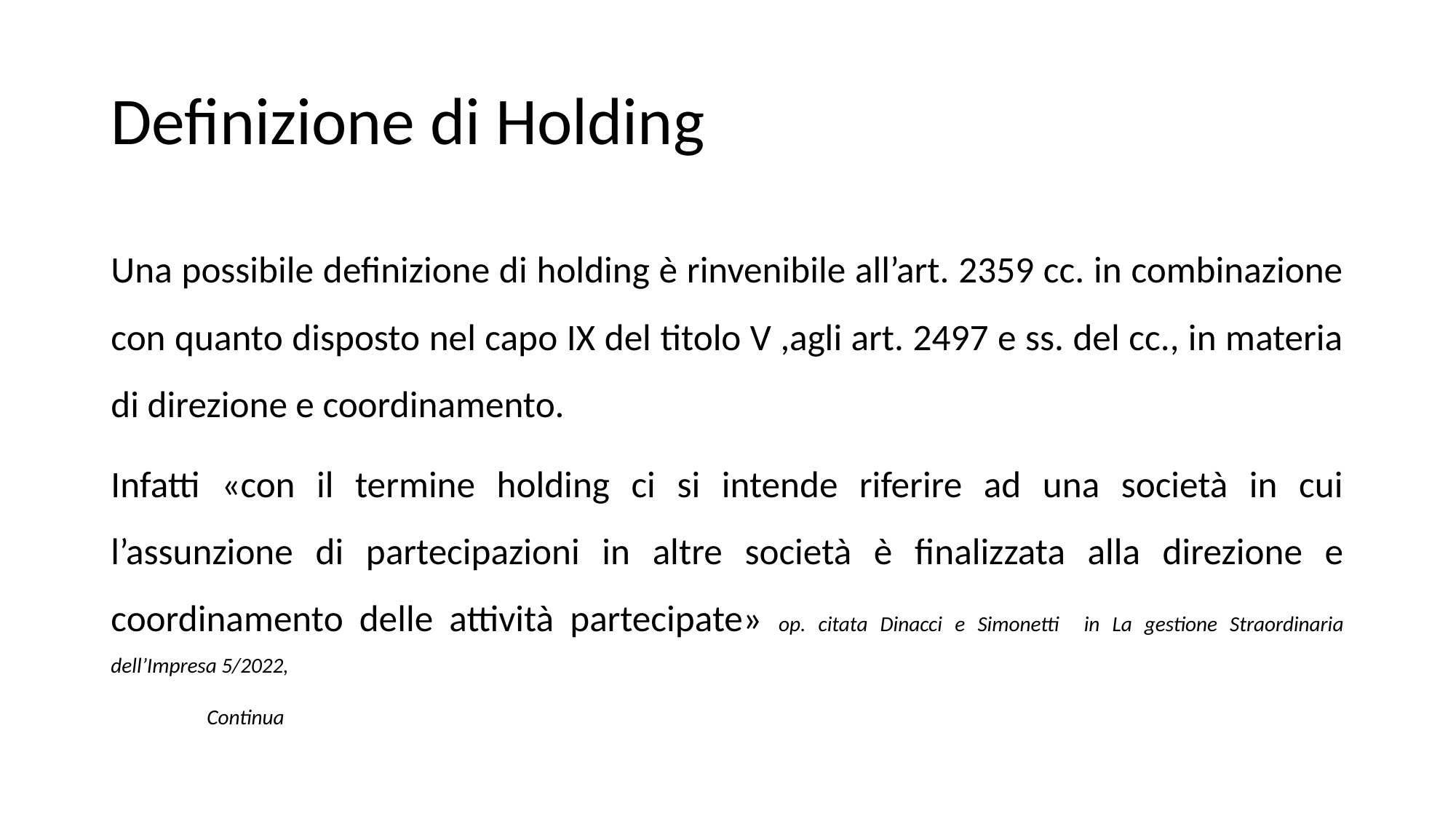

# Definizione di Holding
Una possibile definizione di holding è rinvenibile all’art. 2359 cc. in combinazione con quanto disposto nel capo IX del titolo V ,agli art. 2497 e ss. del cc., in materia di direzione e coordinamento.
Infatti «con il termine holding ci si intende riferire ad una società in cui l’assunzione di partecipazioni in altre società è finalizzata alla direzione e coordinamento delle attività partecipate» op. citata Dinacci e Simonetti  in La gestione Straordinaria dell’Impresa 5/2022,
										Continua